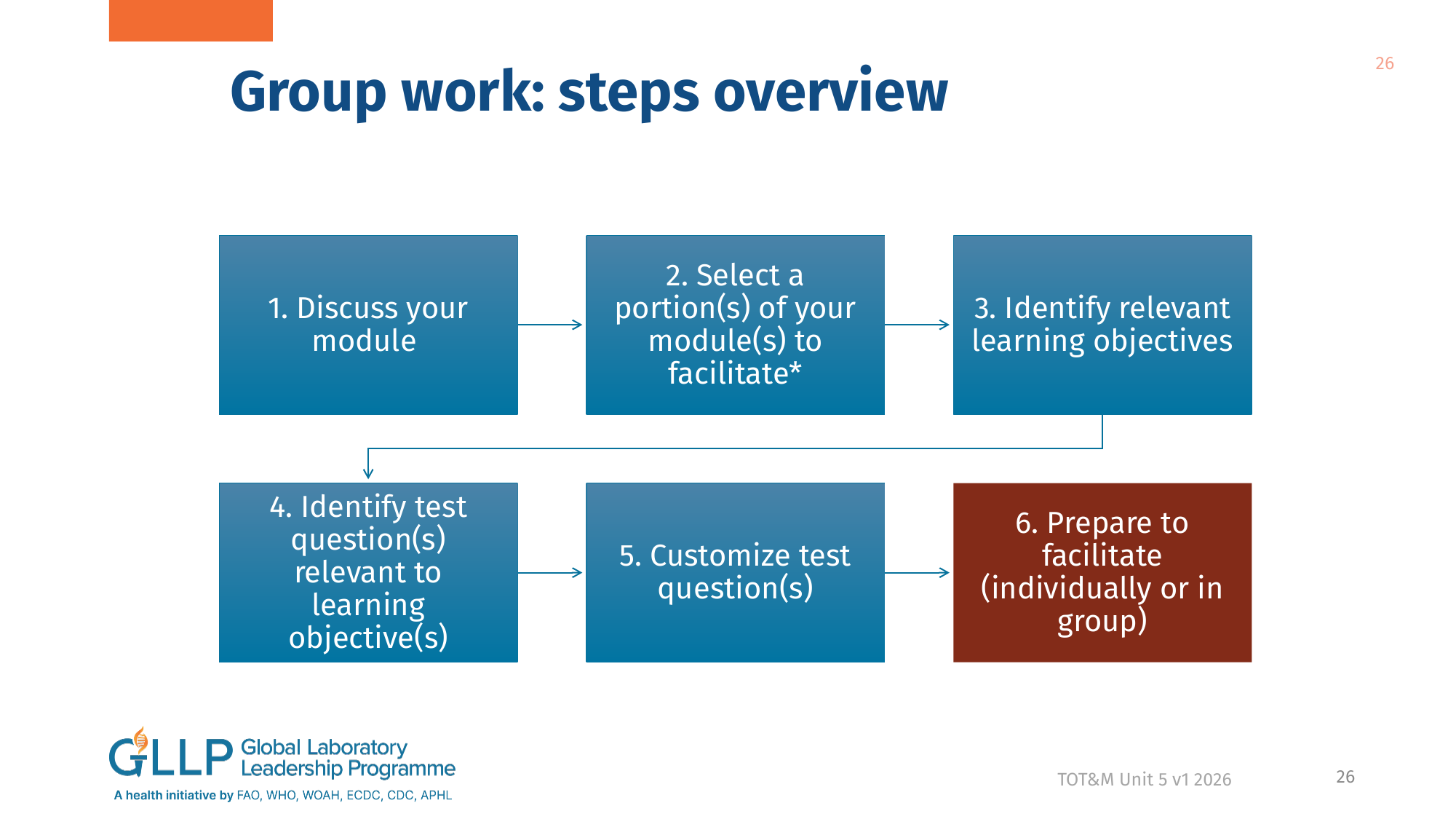

26
TOT&M Unit 5 V1 2026
# Group work: steps overview

1. Discuss your module

2. Select a portion(s) of your module(s) to facilitate*

3. Identify relevant learning objectives

4. Identify test question(s) relevant to learning objective(s)

5. Customize test question(s)
6. Prepare to facilitate (individually or in group)
26
TOT&M Unit 5 v1 2026